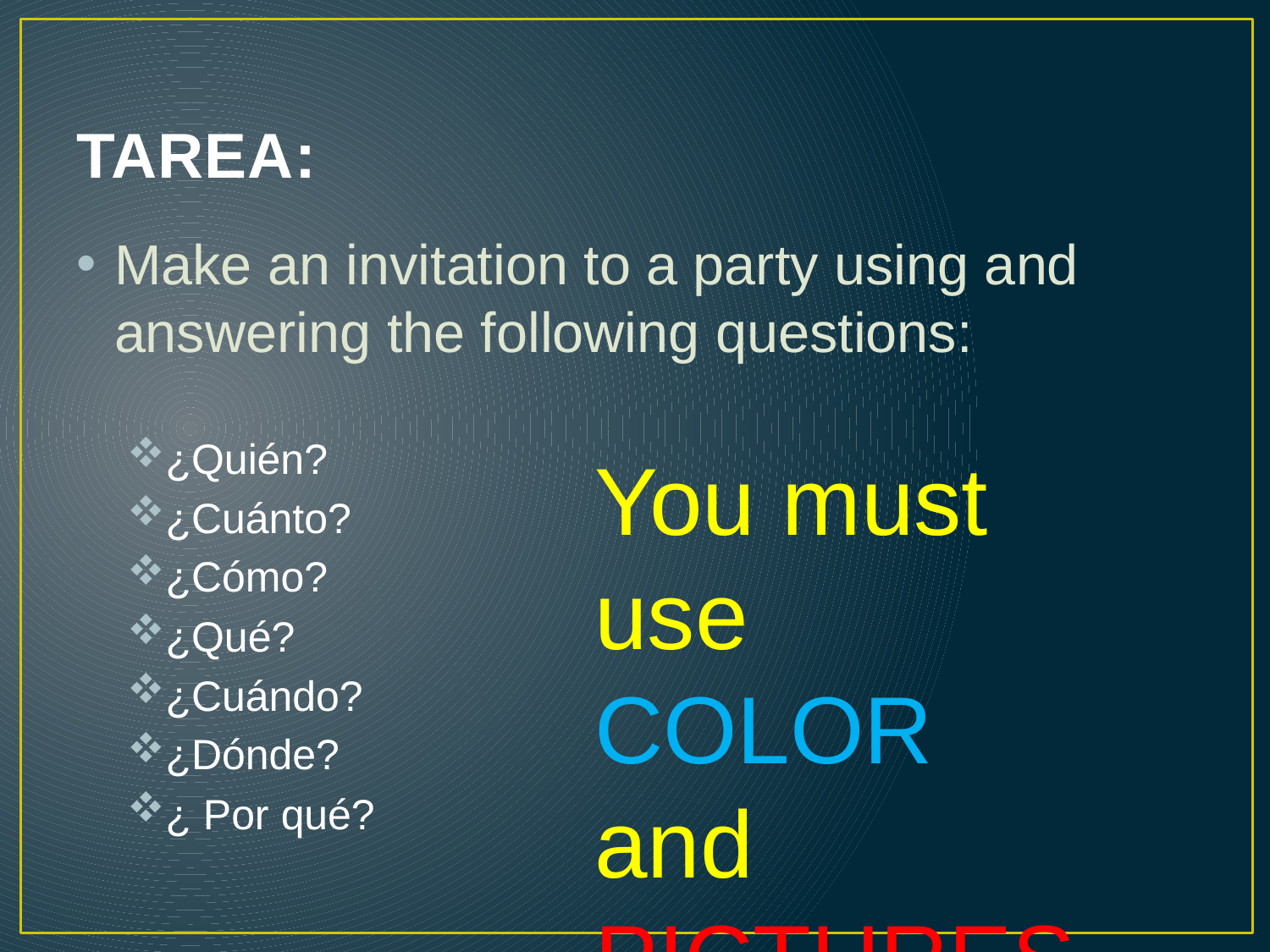

# TAREA:
Make an invitation to a party using and answering the following questions:

¿Quién?
¿Cuánto?
¿Cómo?
¿Qué?
¿Cuándo?
¿Dónde?
¿ Por qué?
You must use COLOR and PICTURES!!!!